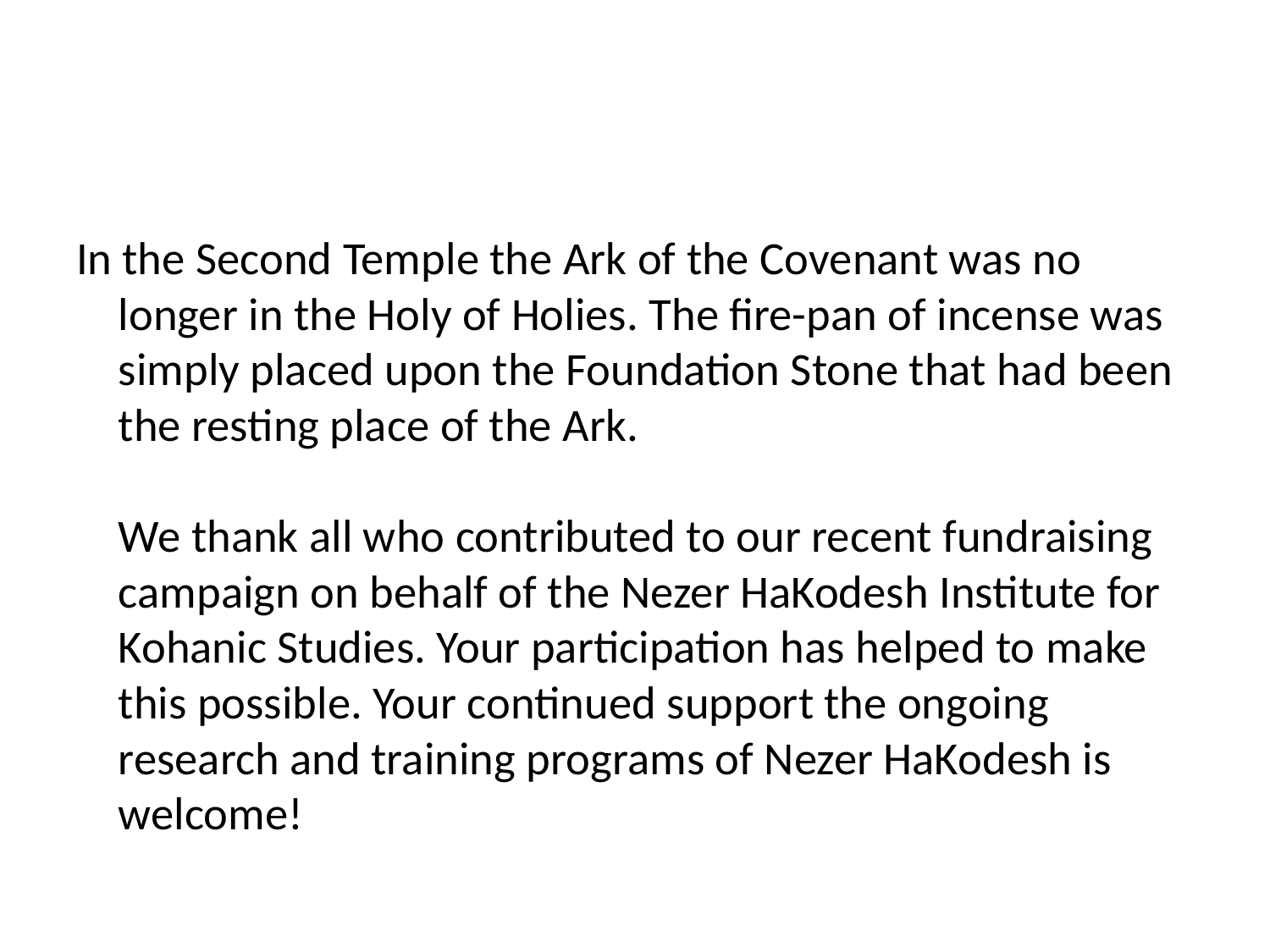

In the Second Temple the Ark of the Covenant was no longer in the Holy of Holies. The fire-pan of incense was simply placed upon the Foundation Stone that had been the resting place of the Ark.
We thank all who contributed to our recent fundraising campaign on behalf of the Nezer HaKodesh Institute for Kohanic Studies. Your participation has helped to make this possible. Your continued support the ongoing research and training programs of Nezer HaKodesh is welcome!